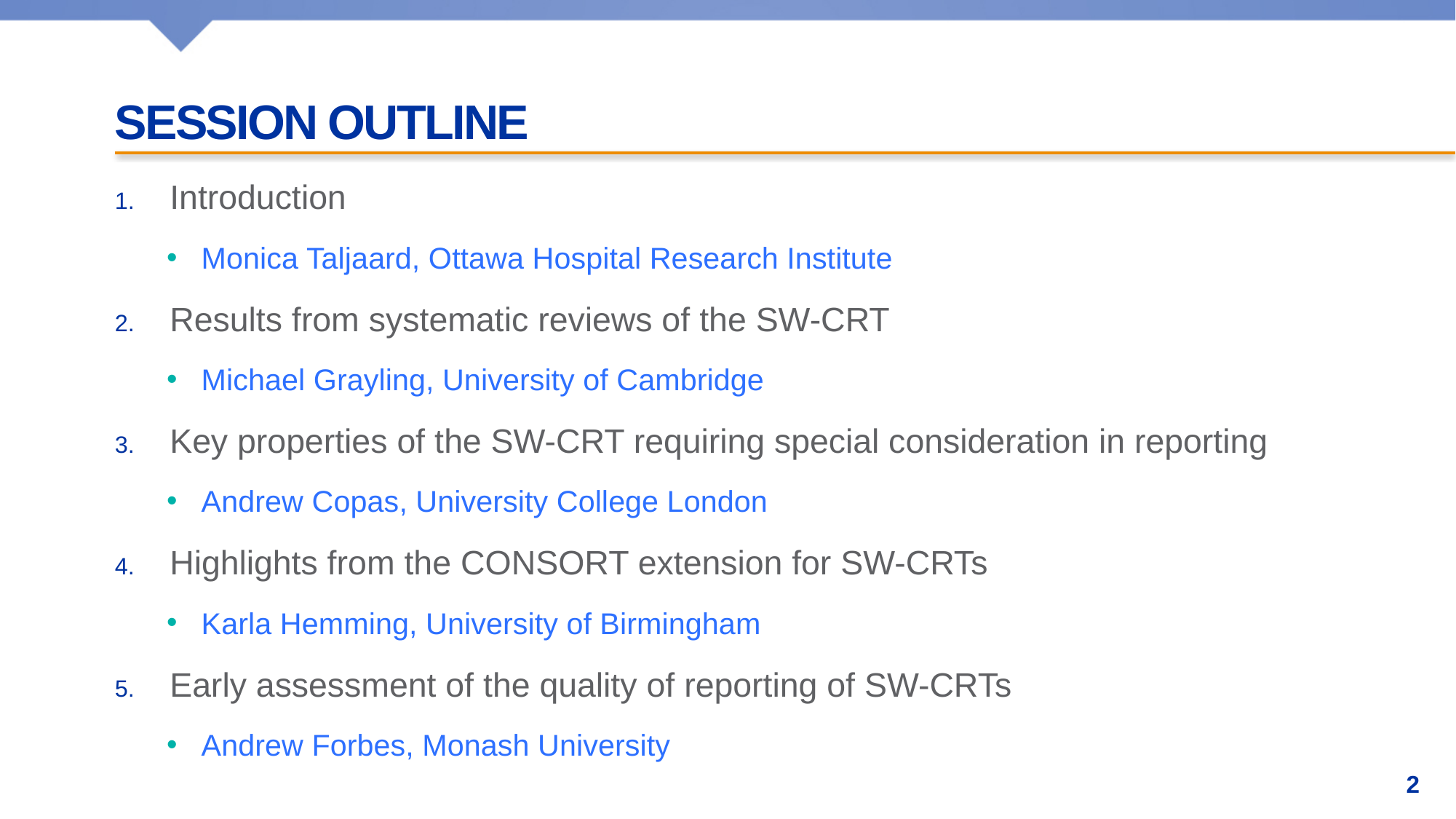

# Session outline
Introduction
Monica Taljaard, Ottawa Hospital Research Institute
Results from systematic reviews of the SW-CRT
Michael Grayling, University of Cambridge
Key properties of the SW-CRT requiring special consideration in reporting
Andrew Copas, University College London
Highlights from the CONSORT extension for SW-CRTs
Karla Hemming, University of Birmingham
Early assessment of the quality of reporting of SW-CRTs
Andrew Forbes, Monash University

2